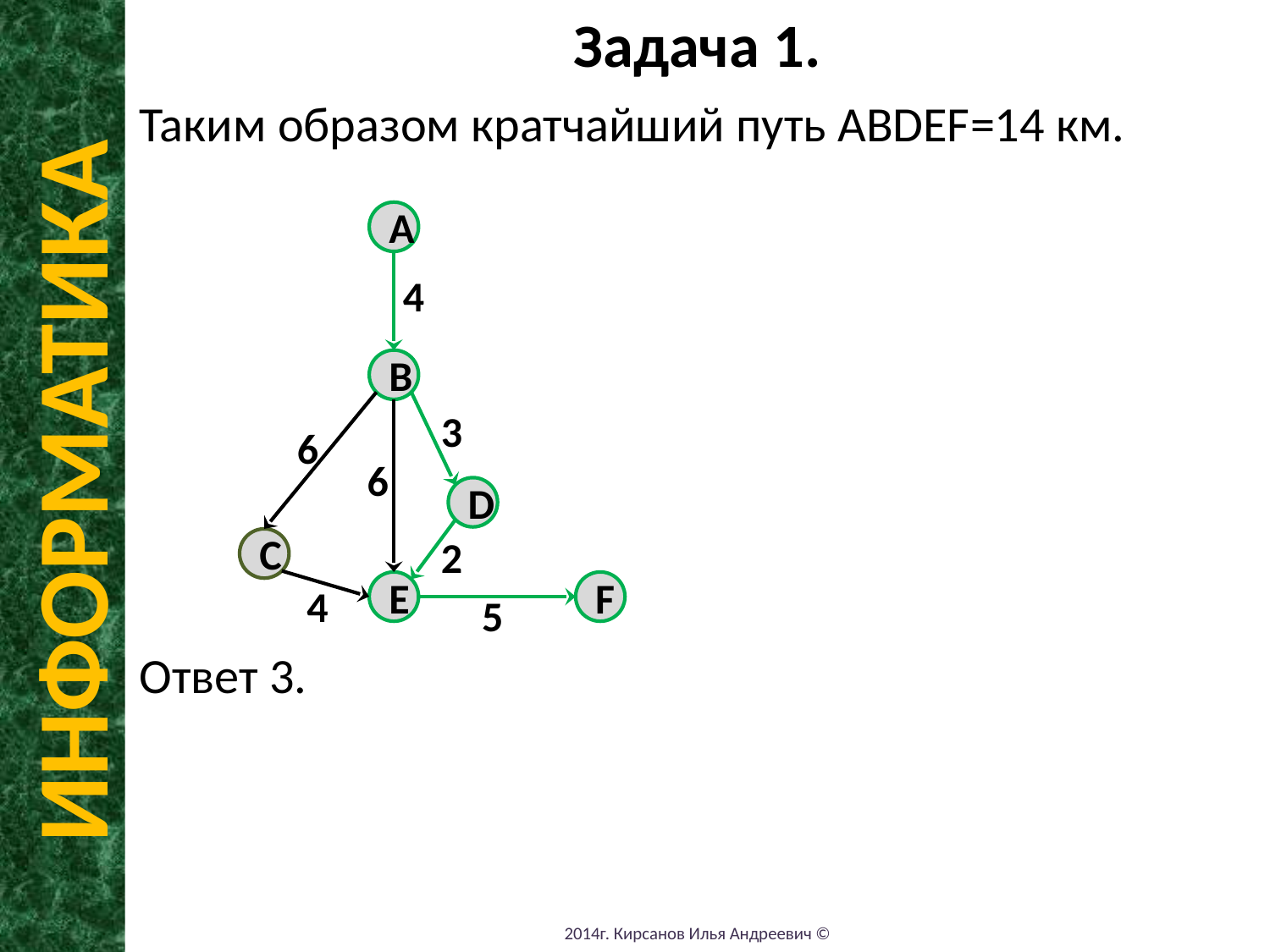

Задача 1.
Таким образом кратчайший путь ABDEF=14 км.

Ответ 3.

A
4
B
3
6
6
D
2
C
E
F
4
5
ИНФОРМАТИКА
2014г. Кирсанов Илья Андреевич ©